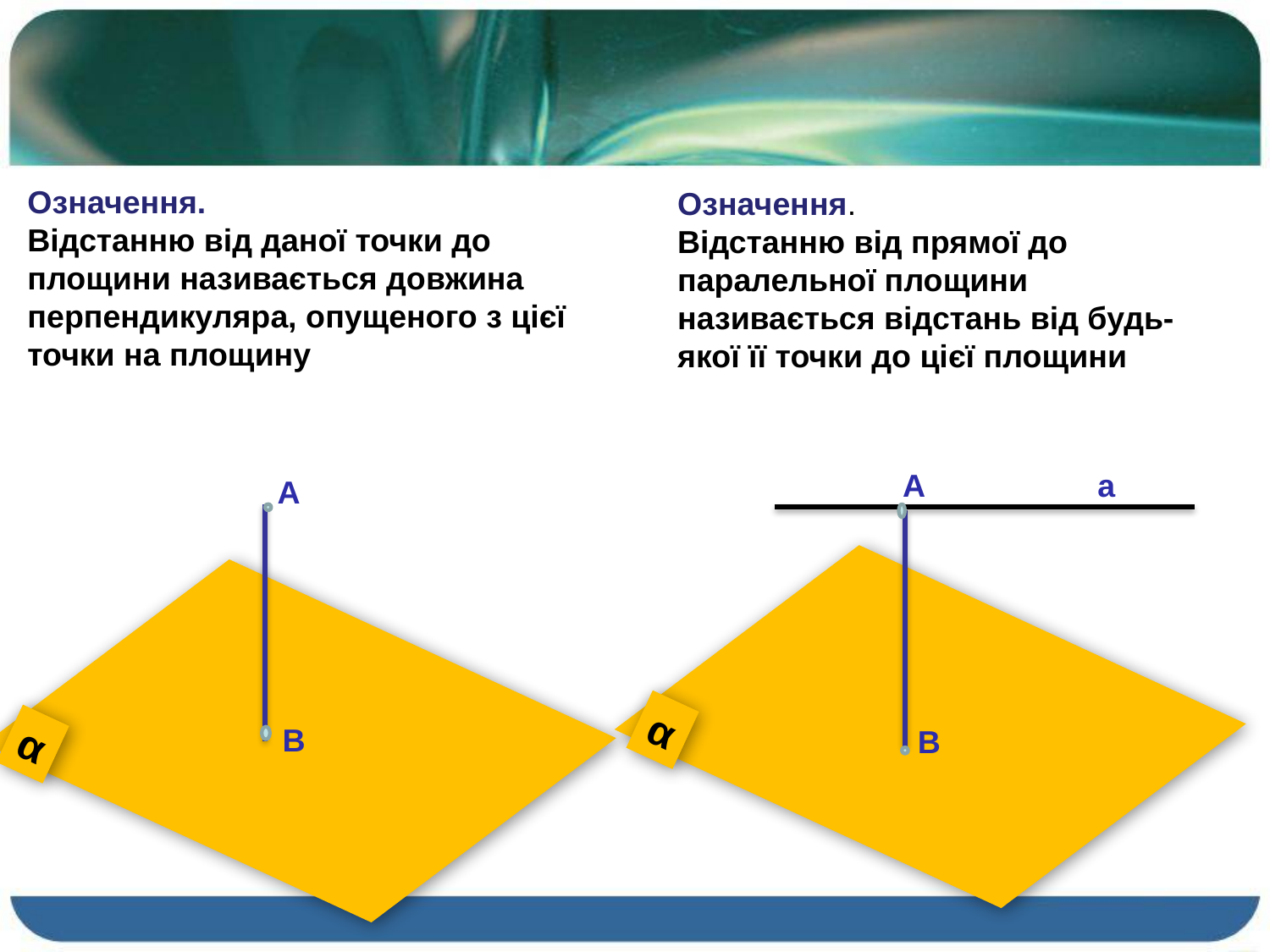

Означення.
Відстанню від даної точки до площини називається довжина перпендикуляра, опущеного з цієї точки на площину
Означення.
Відстанню від прямої до паралельної площини називається відстань від будь-якої її точки до цієї площини
А
а
А

α

α
В
В